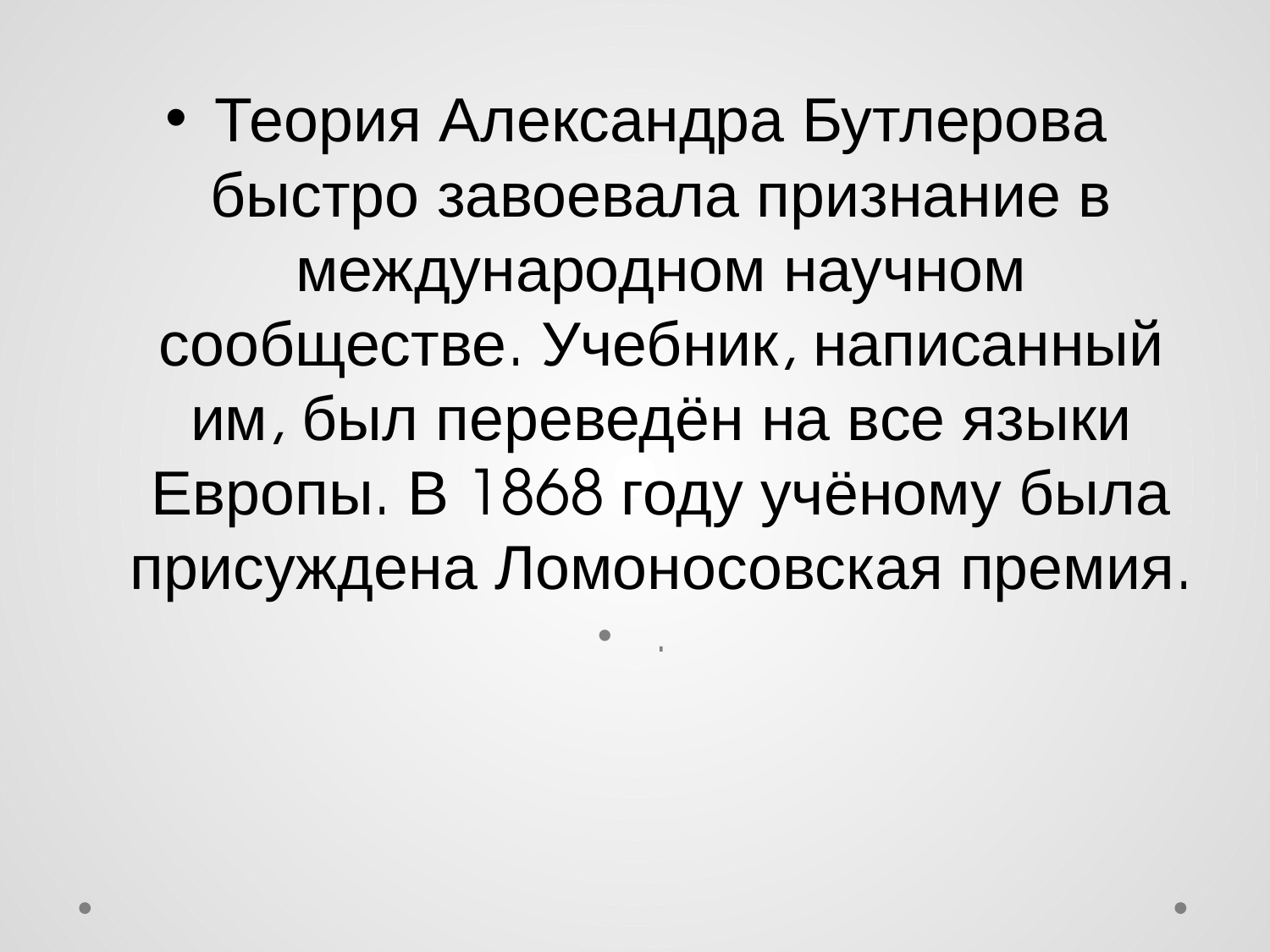

#
Теория Александра Бутлерова быстро завоевала признание в международном научном сообществе. Учебник, написанный им, был переведён на все языки Европы. В 1868 году учёному была присуждена Ломоносовская премия.
.